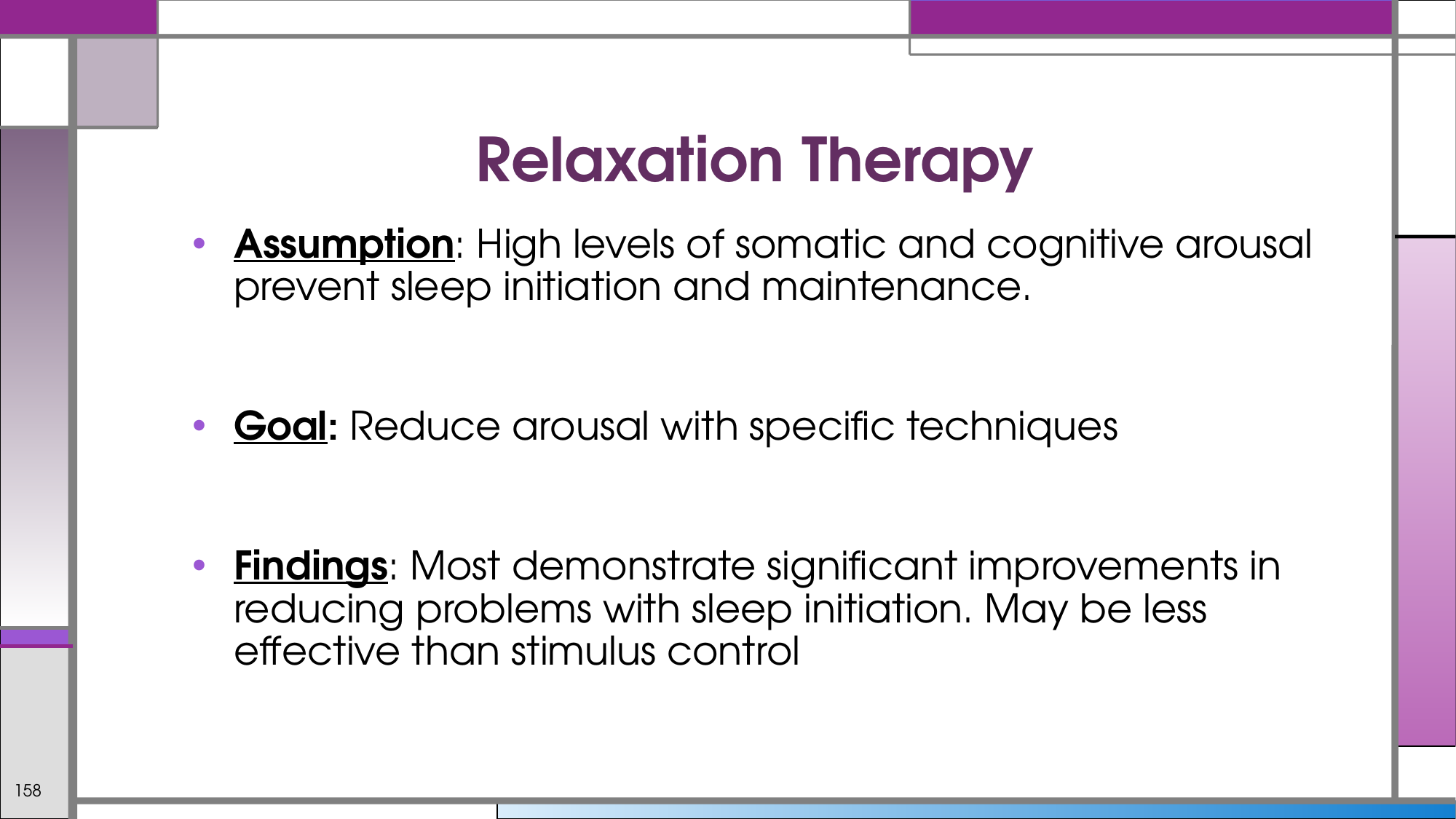

# Relaxation Therapy
Assumption: High levels of somatic and cognitive arousal prevent sleep initiation and maintenance.

Goal: Reduce arousal with specific techniques

Findings: Most demonstrate significant improvements in reducing problems with sleep initiation. May be less effective than stimulus control

158